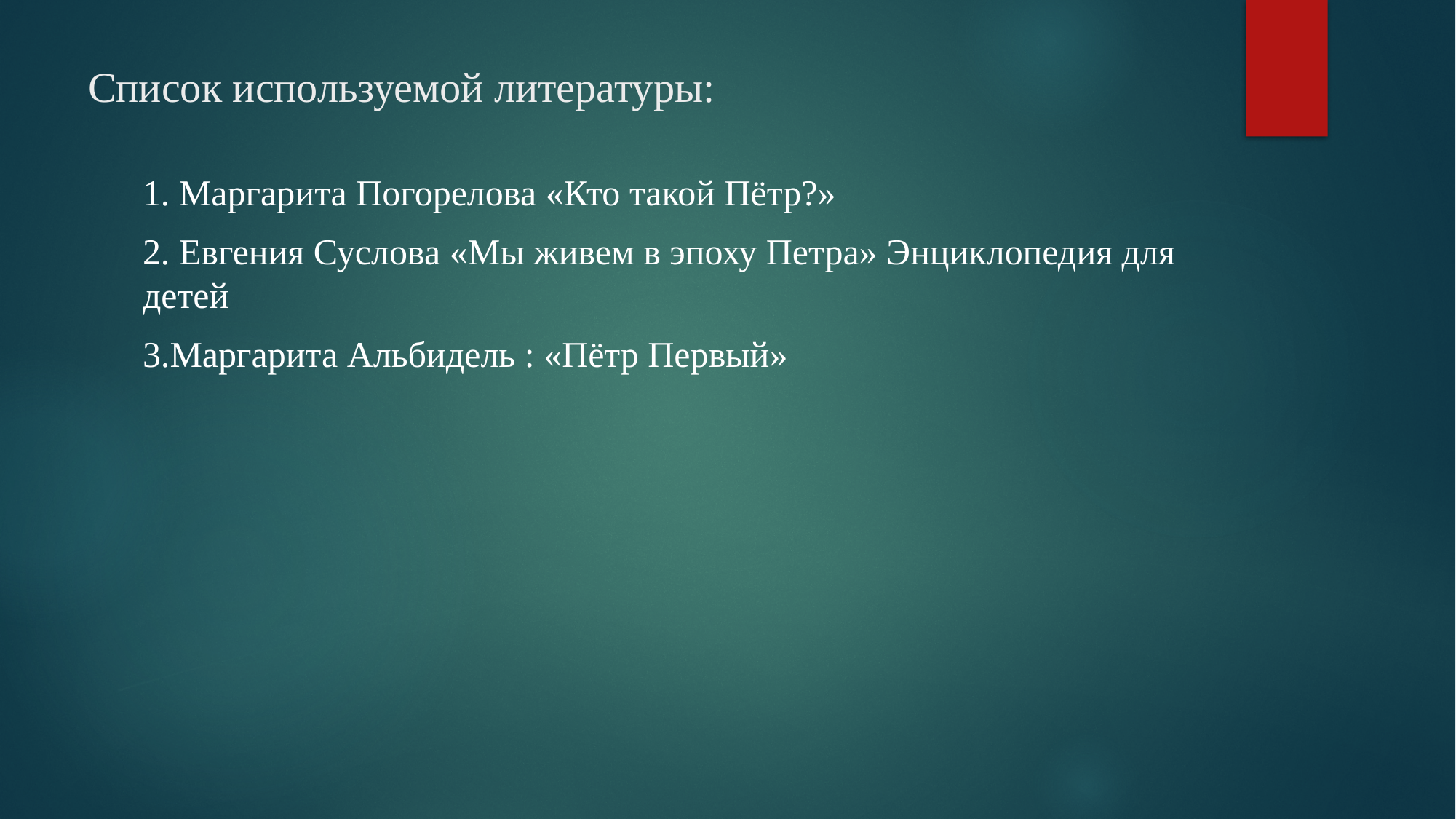

# Список используемой литературы:
1. Маргарита Погорелова «Кто такой Пётр?»
2. Евгения Суслова «Мы живем в эпоху Петра» Энциклопедия для детей
3.Маргарита Альбидель : «Пётр Первый»